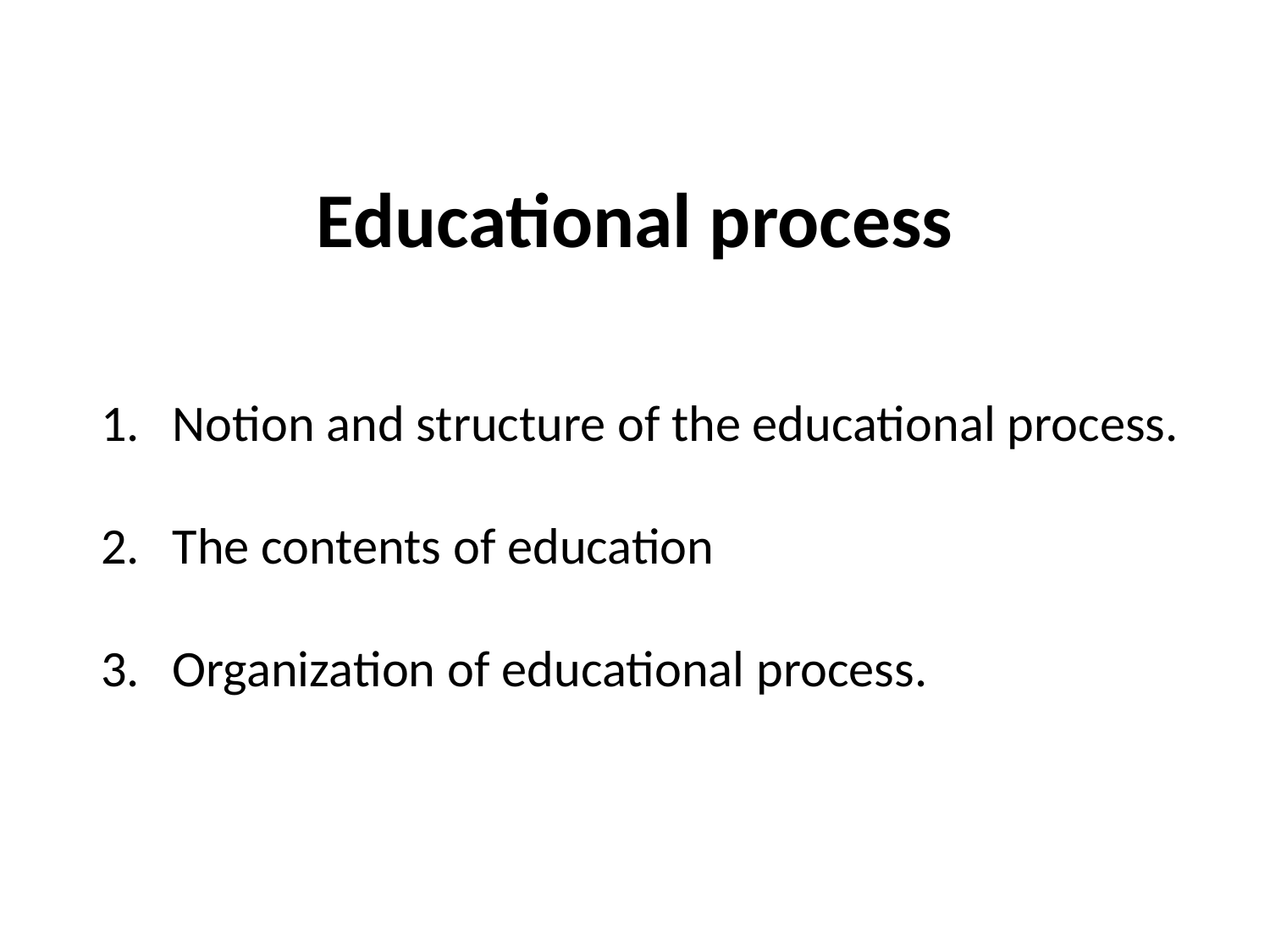

# Educational process
Notion and structure of the educational process.
The contents of education
Organization of educational process.